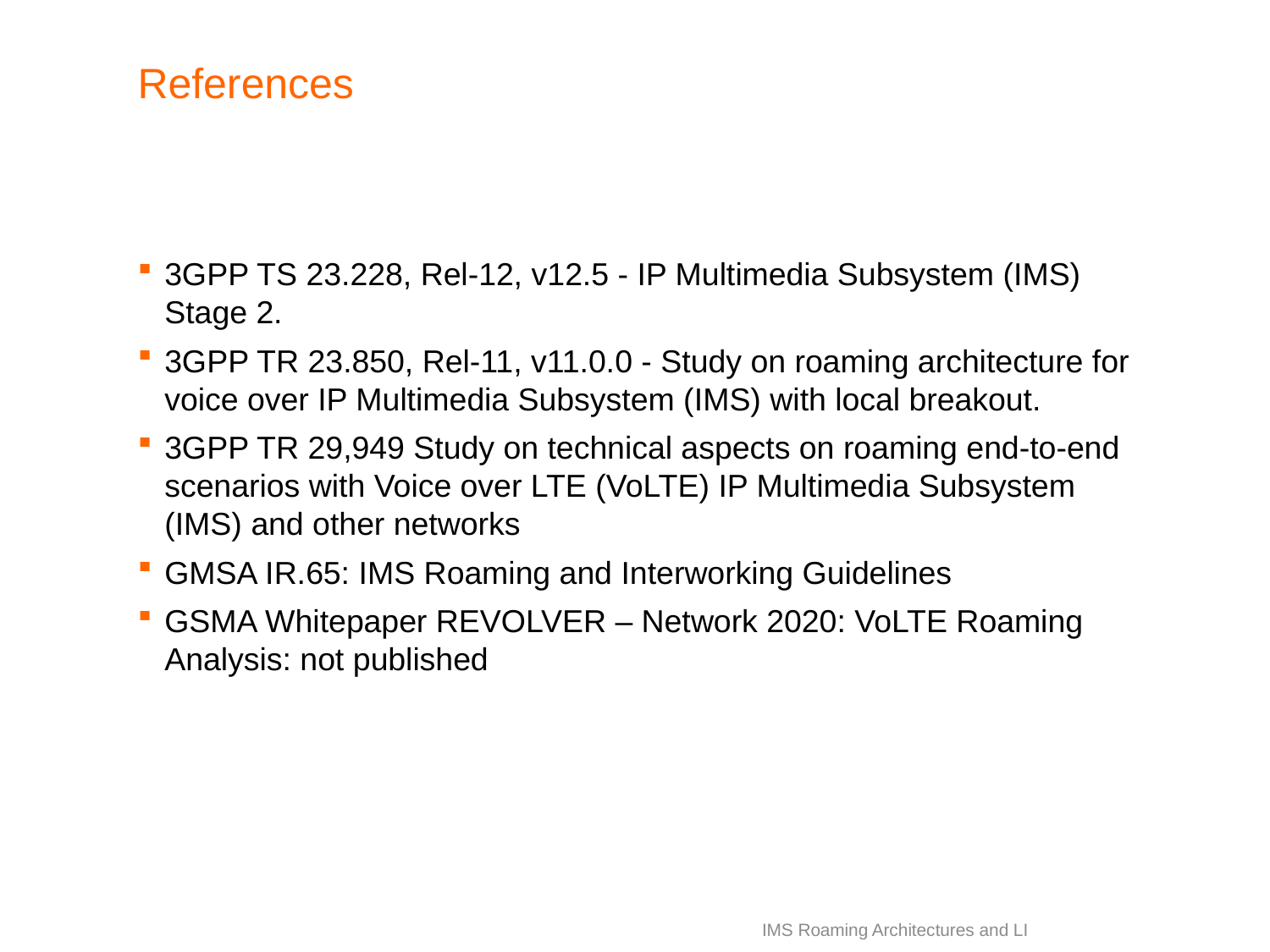

# References
3GPP TS 23.228, Rel-12, v12.5 - IP Multimedia Subsystem (IMS) Stage 2.
3GPP TR 23.850, Rel-11, v11.0.0 - Study on roaming architecture for voice over IP Multimedia Subsystem (IMS) with local breakout.
3GPP TR 29,949 Study on technical aspects on roaming end-to-end scenarios with Voice over LTE (VoLTE) IP Multimedia Subsystem (IMS) and other networks
GMSA IR.65: IMS Roaming and Interworking Guidelines
GSMA Whitepaper REVOLVER – Network 2020: VoLTE Roaming Analysis: not published

IMS Roaming Architectures and LI